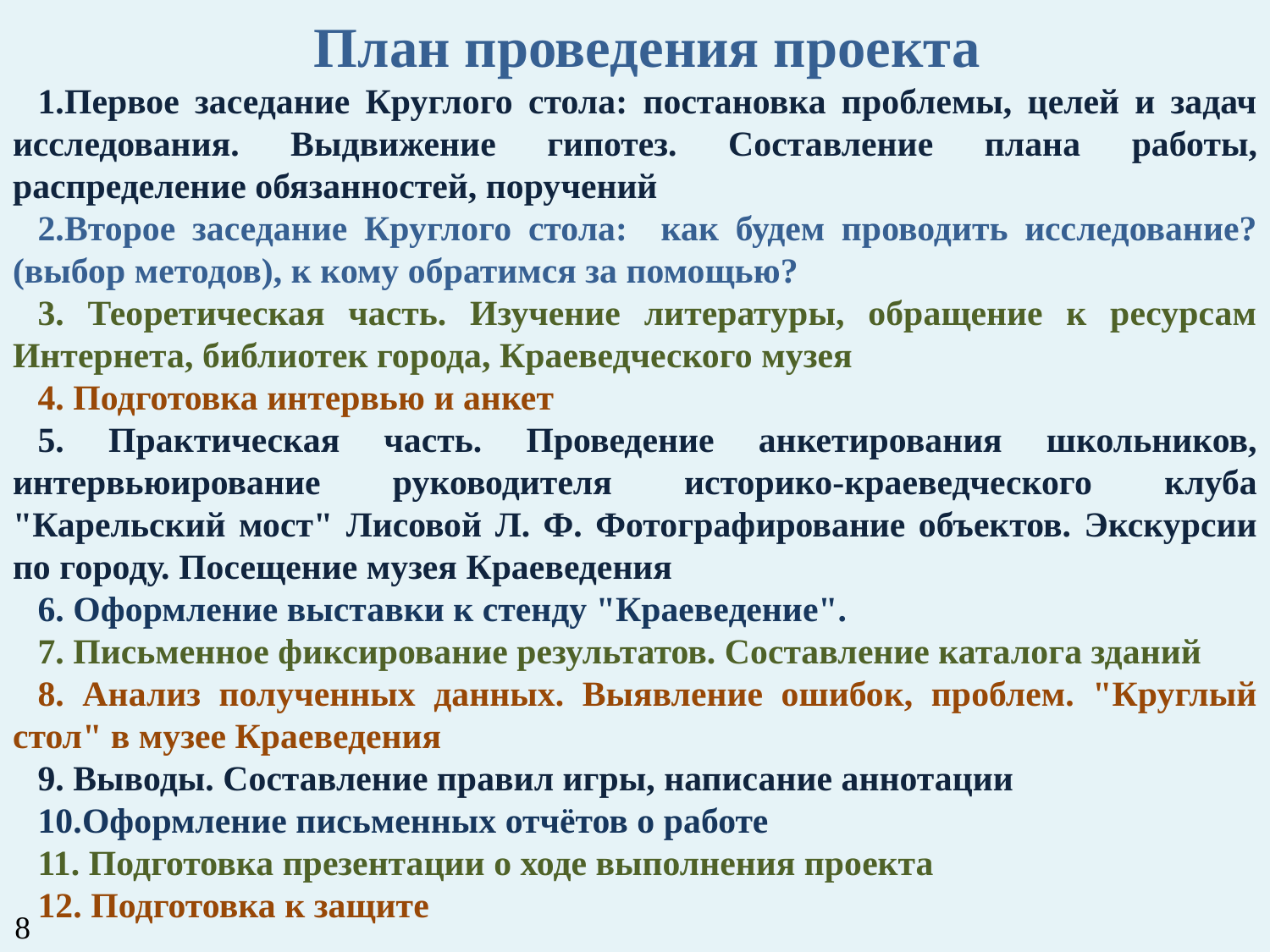

План проведения проекта
1.Первое заседание Круглого стола: постановка проблемы, целей и задач исследования. Выдвижение гипотез. Составление плана работы, распределение обязанностей, поручений
2.Второе заседание Круглого стола:  как будем проводить исследование? (выбор методов), к кому обратимся за помощью?
3. Теоретическая часть. Изучение литературы, обращение к ресурсам Интернета, библиотек города, Краеведческого музея
4. Подготовка интервью и анкет
5. Практическая часть. Проведение анкетирования школьников, интервьюирование руководителя историко-краеведческого клуба "Карельский мост" Лисовой Л. Ф. Фотографирование объектов. Экскурсии по городу. Посещение музея Краеведения
6. Оформление выставки к стенду "Краеведение".
7. Письменное фиксирование результатов. Составление каталога зданий
8. Анализ полученных данных. Выявление ошибок, проблем. "Круглый стол" в музее Краеведения
9. Выводы. Составление правил игры, написание аннотации
10.Оформление письменных отчётов о работе
11. Подготовка презентации о ходе выполнения проекта
12. Подготовка к защите
8